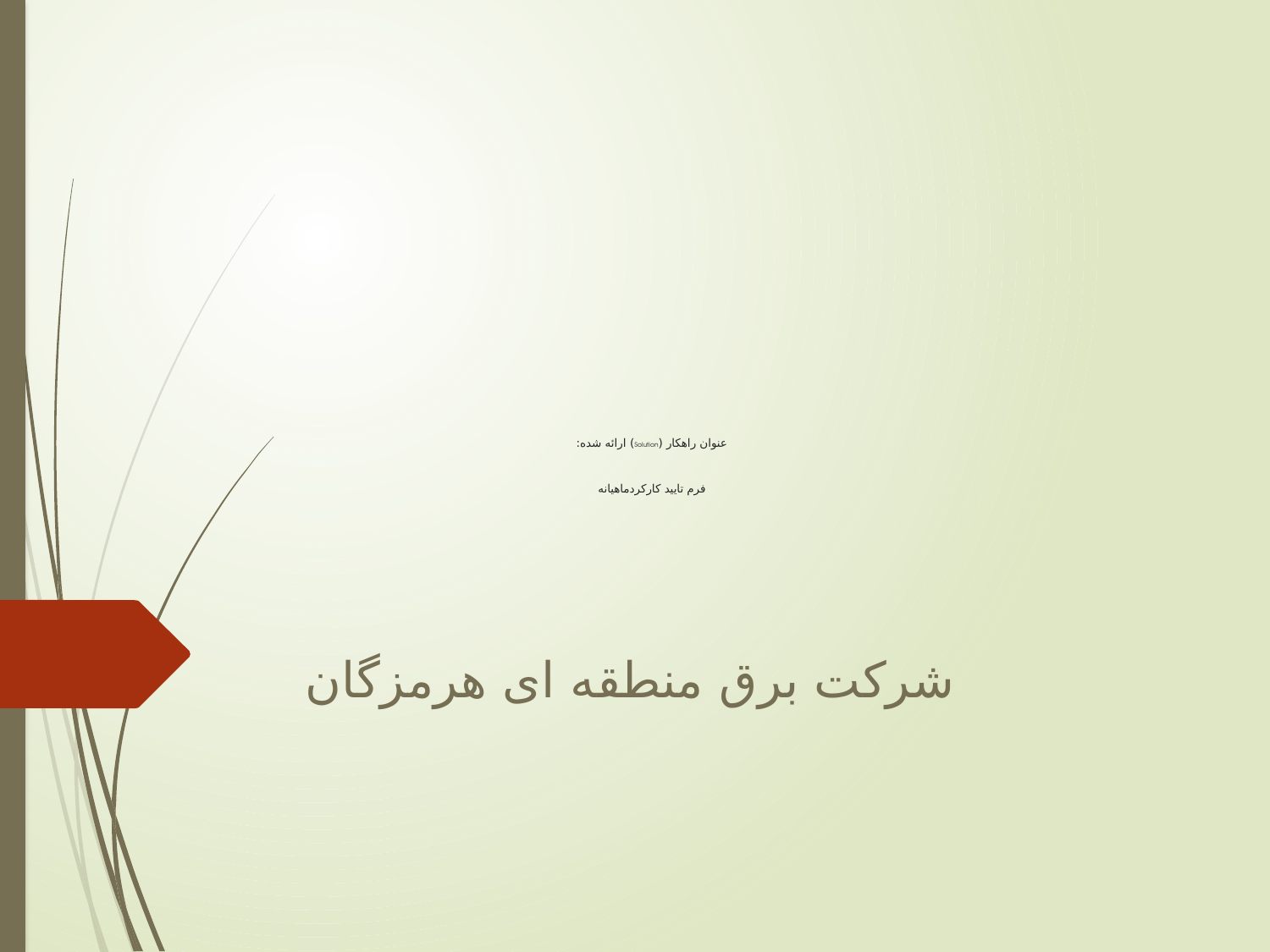

# عنوان راهكار (Solution) ارائه شده: فرم تایید کارکردماهیانه

شرکت برق منطقه ای هرمزگان